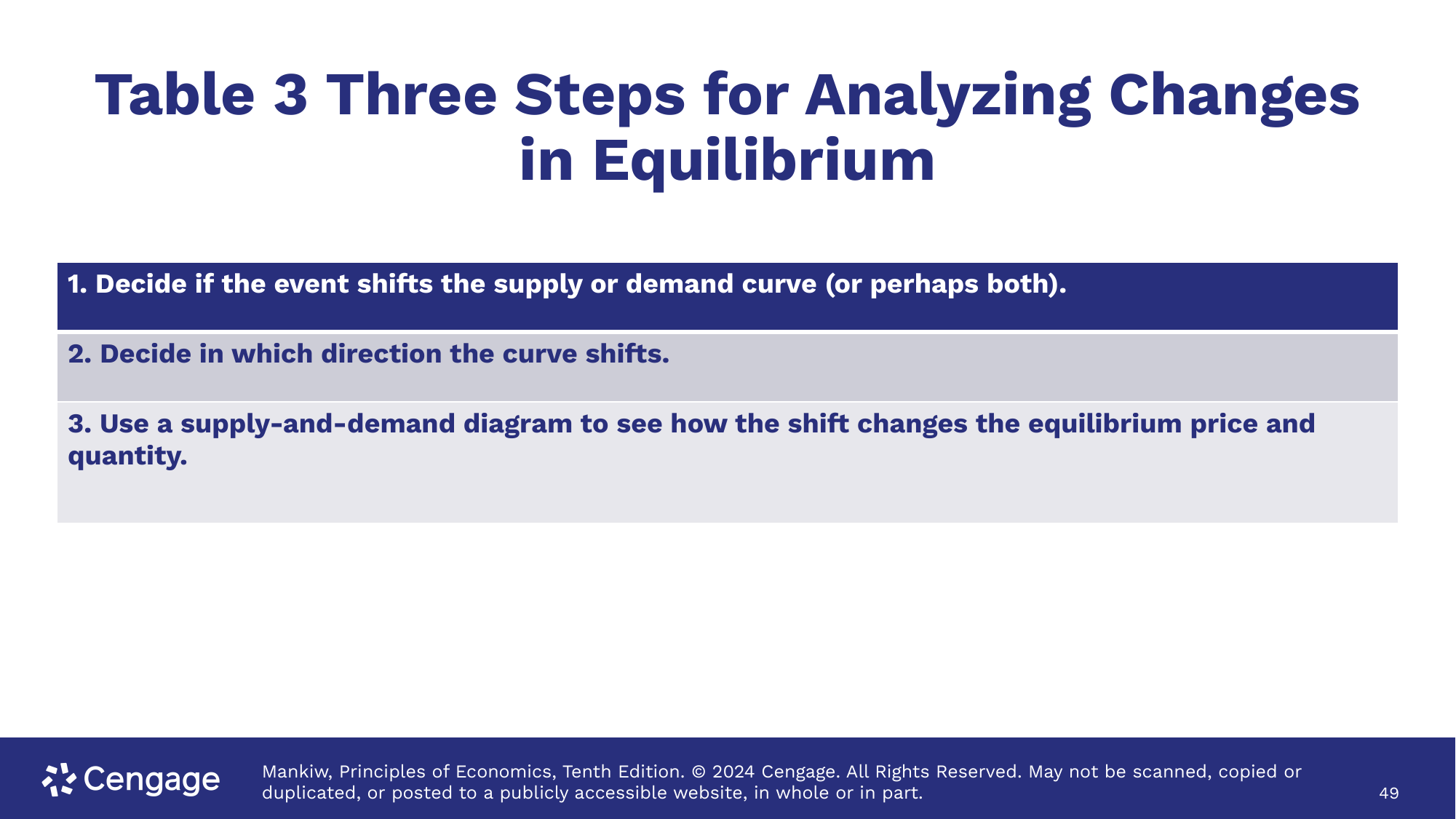

# Table 3 Three Steps for Analyzing Changes in Equilibrium
| 1. Decide if the event shifts the supply or demand curve (or perhaps both). |
| --- |
| 2. Decide in which direction the curve shifts. |
| 3. Use a supply-and-demand diagram to see how the shift changes the equilibrium price and quantity. |